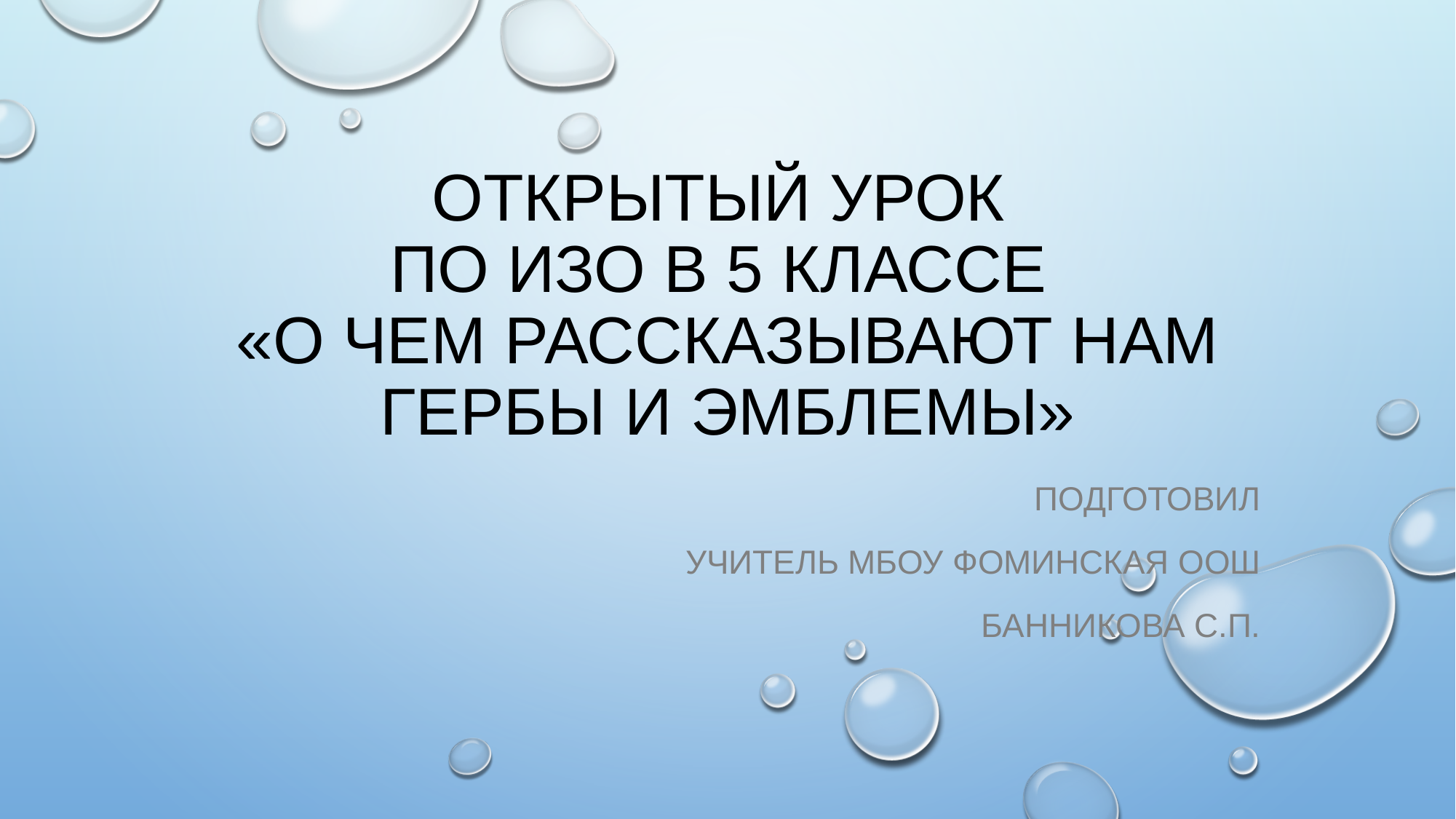

# Открытый урок по изо в 5 классе «о чем рассказывают нам гербы и эмблемы»
Подготовил
 учитель мбоу Фоминская оош
Банникова с.П.